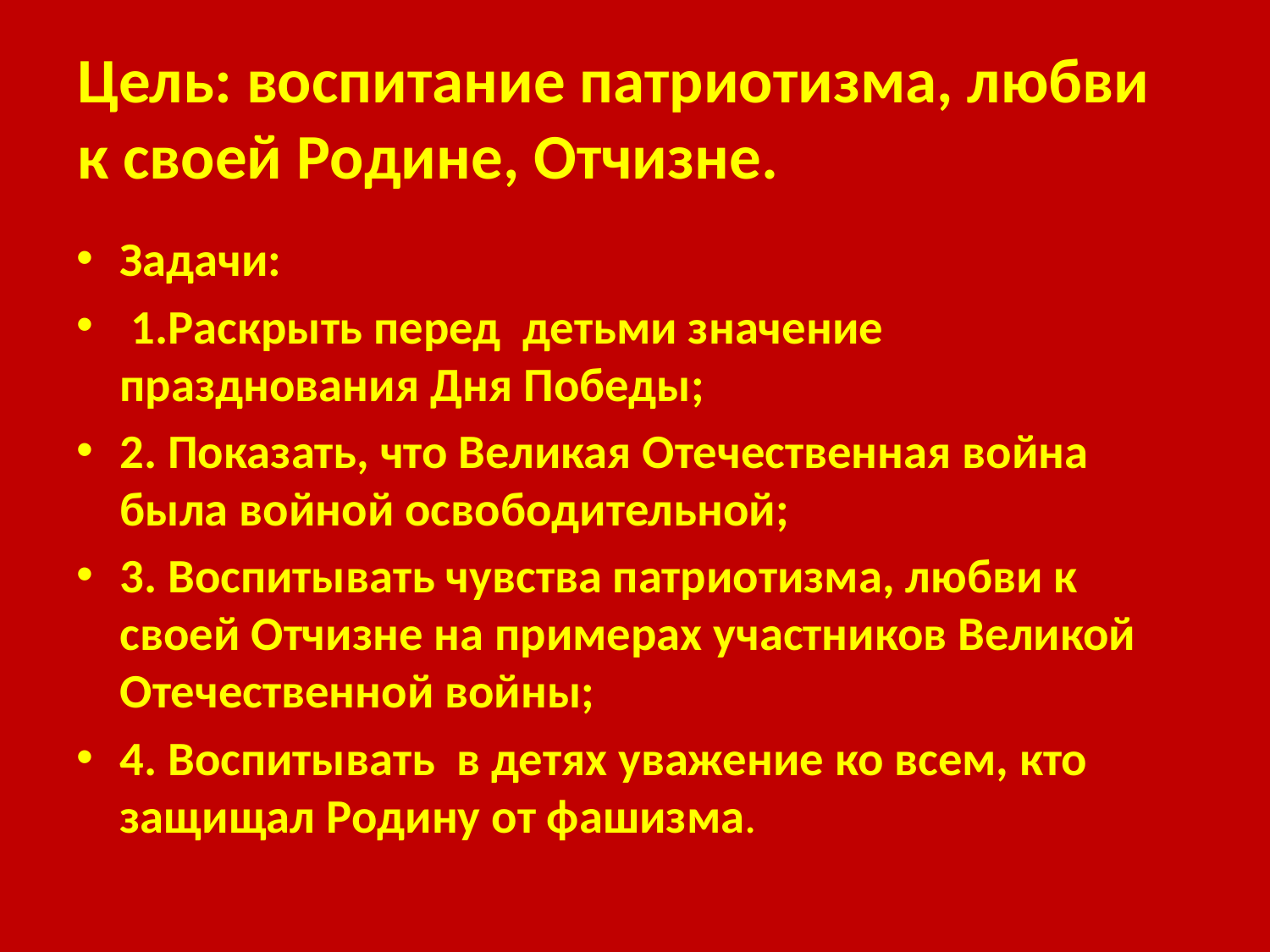

# Цель: воспитание патриотизма, любви к своей Родине, Отчизне.
Задачи:
 1.Раскрыть перед  детьми значение празднования Дня Победы;
2. Показать, что Великая Отечественная война была войной освободительной;
3. Воспитывать чувства патриотизма, любви к своей Отчизне на примерах участников Великой Отечественной войны;
4. Воспитывать  в детях уважение ко всем, кто защищал Родину от фашизма.